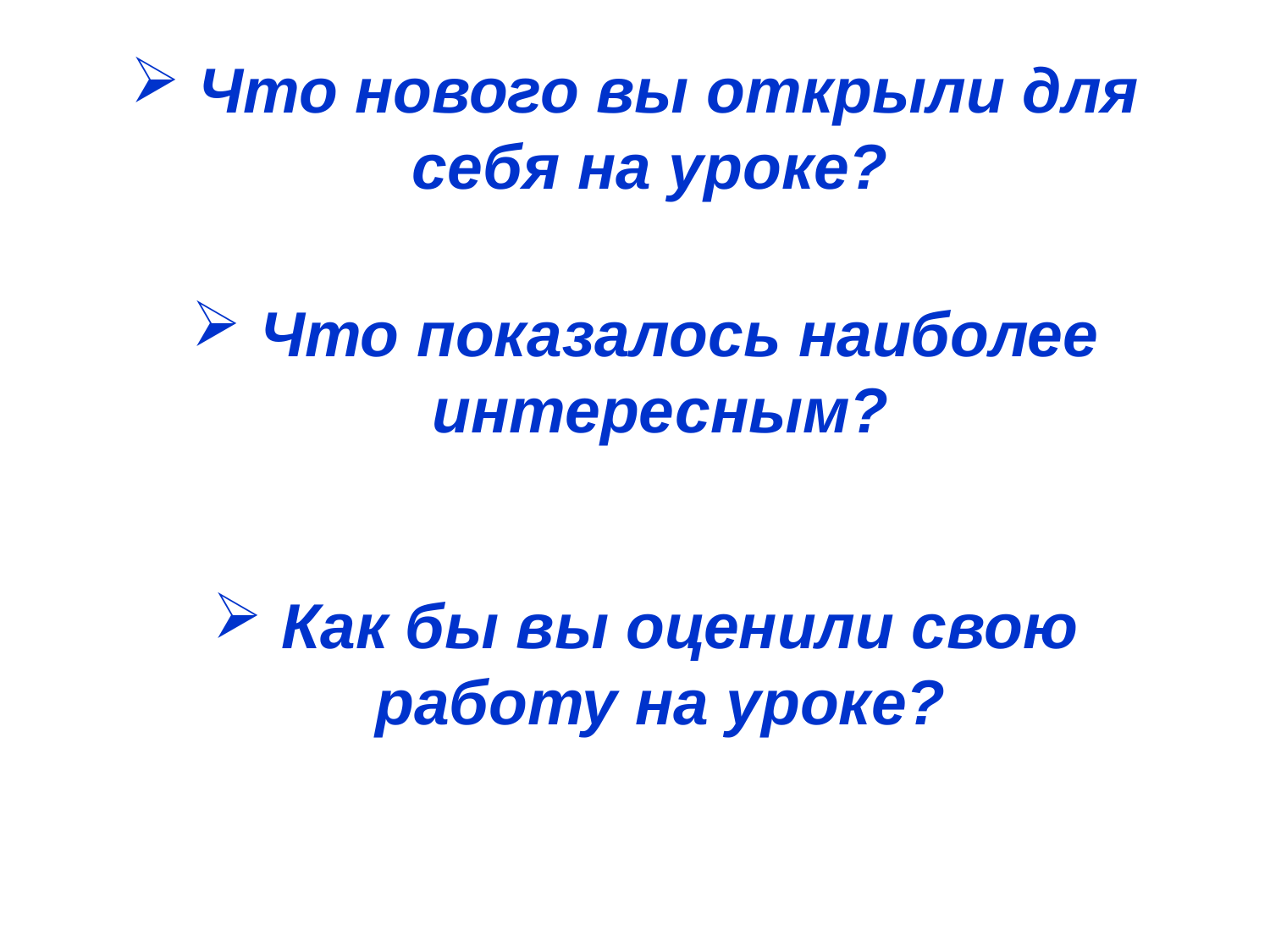

# Что нового вы открыли для себя на уроке?
 Что показалось наиболее интересным?
 Как бы вы оценили свою работу на уроке?